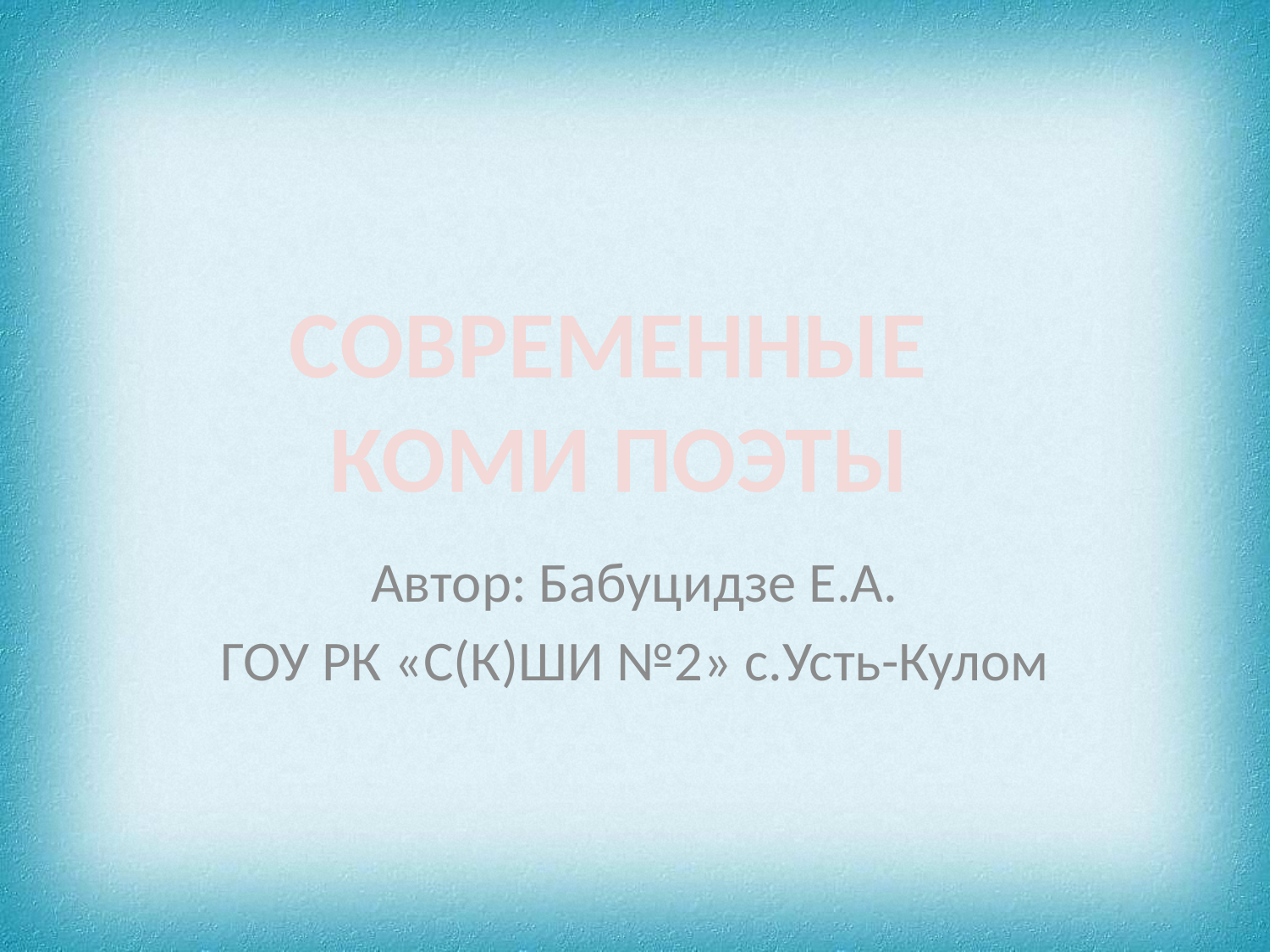

СОВРЕМЕННЫЕ
КОМИ ПОЭТЫ
Автор: Бабуцидзе Е.А.
ГОУ РК «С(К)ШИ №2» с.Усть-Кулом